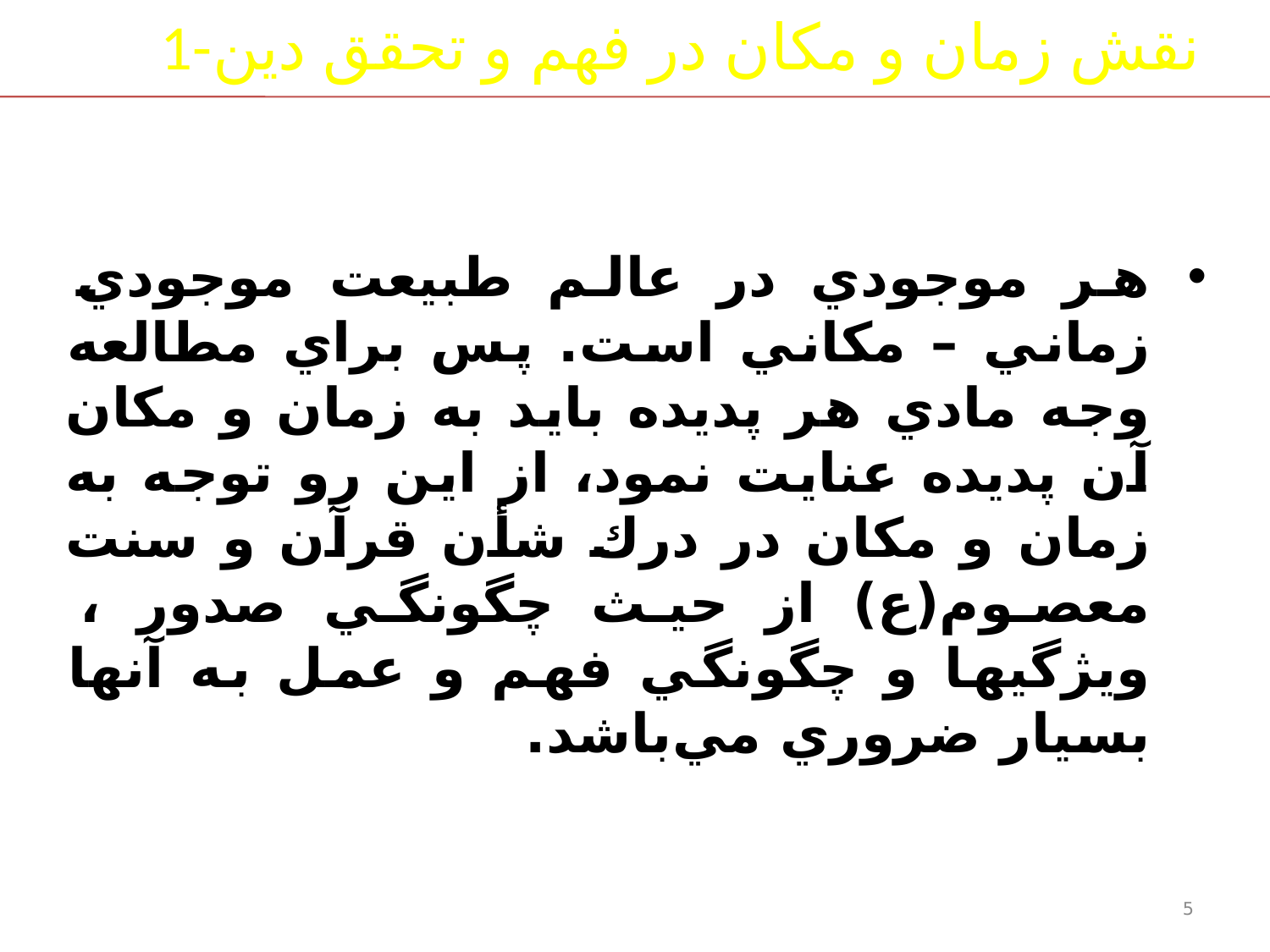

1-نقش زمان و مكان در فهم و تحقق دين

هر موجودي در عالم طبيعت موجودي زماني – مكاني است. پس براي مطالعه وجه مادي هر پديده بايد به زمان و مكان آن پديده عنايت نمود، از اين رو توجه به زمان و مكان در درك شأن قرآن و سنت معصوم(ع) از حيث چگونگي صدور ،‌ ويژگيها و چگونگي فهم و عمل به آنها بسيار ضروري مي‌باشد.
5